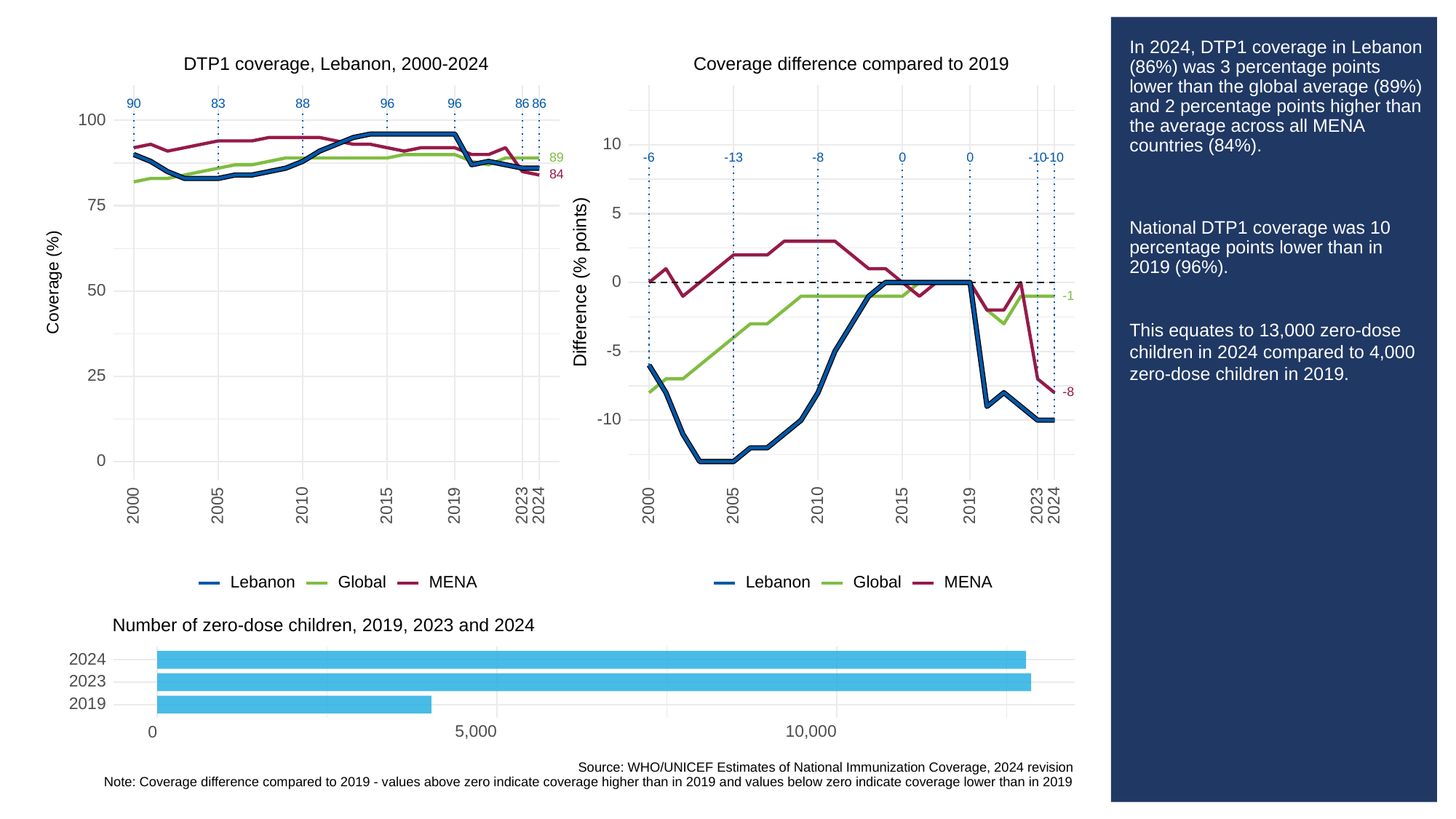

# In 2024, DTP1 coverage in Lebanon (86%) was 3 percentage points lower than the global average (89%) and 2 percentage points higher than the average across all MENA countries (84%).

National DTP1 coverage was 10 percentage points lower than in 2019 (96%).

This equates to 13,000 zero-dose children in 2024 compared to 4,000 zero-dose children in 2019.

Coverage difference compared to 2019
DTP1 coverage, Lebanon, 2000-2024

83
90
88
96
96
86
86

100

10

89
-13
-6
-8
0
0
-10
-10

84

75

5

Difference (% points)
Coverage (%)
0

50

-1

-5

25

-8
-10

0

2023
2023
2000
2005
2010
2015
2019
2024
2000
2005
2010
2015
2019
2024
Global
Global
Lebanon
Lebanon
MENA
MENA

Number of zero-dose children, 2019, 2023 and 2024

2024

2023

2019

5,000
10,000
0
Source: WHO/UNICEF Estimates of National Immunization Coverage, 2024 revision
Note: Coverage difference compared to 2019 - values above zero indicate coverage higher than in 2019 and values below zero indicate coverage lower than in 2019